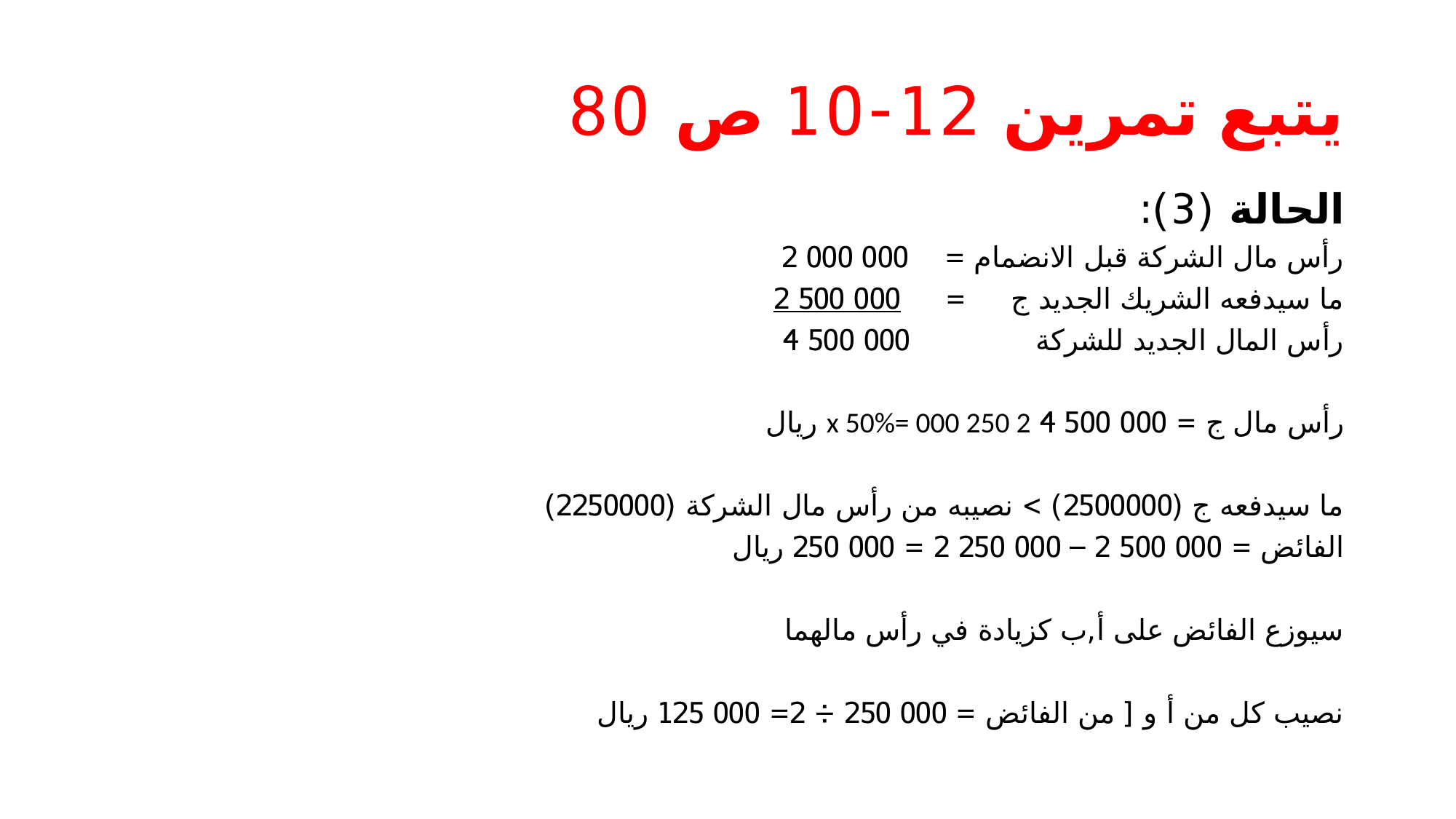

# يتبع تمرين 12-10 ص 80
الحالة (3):
رأس مال الشركة قبل الانضمام =    000 000 2
ما سيدفعه الشريك الجديد ج     =     000 500 2
رأس المال الجديد للشركة              000 500 4

رأس مال ج = 000 500 4 x 50%= 000 250 2 ريال

ما سيدفعه ج (2500000) > نصيبه من رأس مال الشركة (2250000)
الفائض = 000 500 2 – 000 250 2 = 000 250 ريال

سيوزع الفائض على أ,ب كزيادة في رأس مالهما

نصيب كل من أ و [ من الفائض = 000 250 ÷ 2= 000 125 ريال